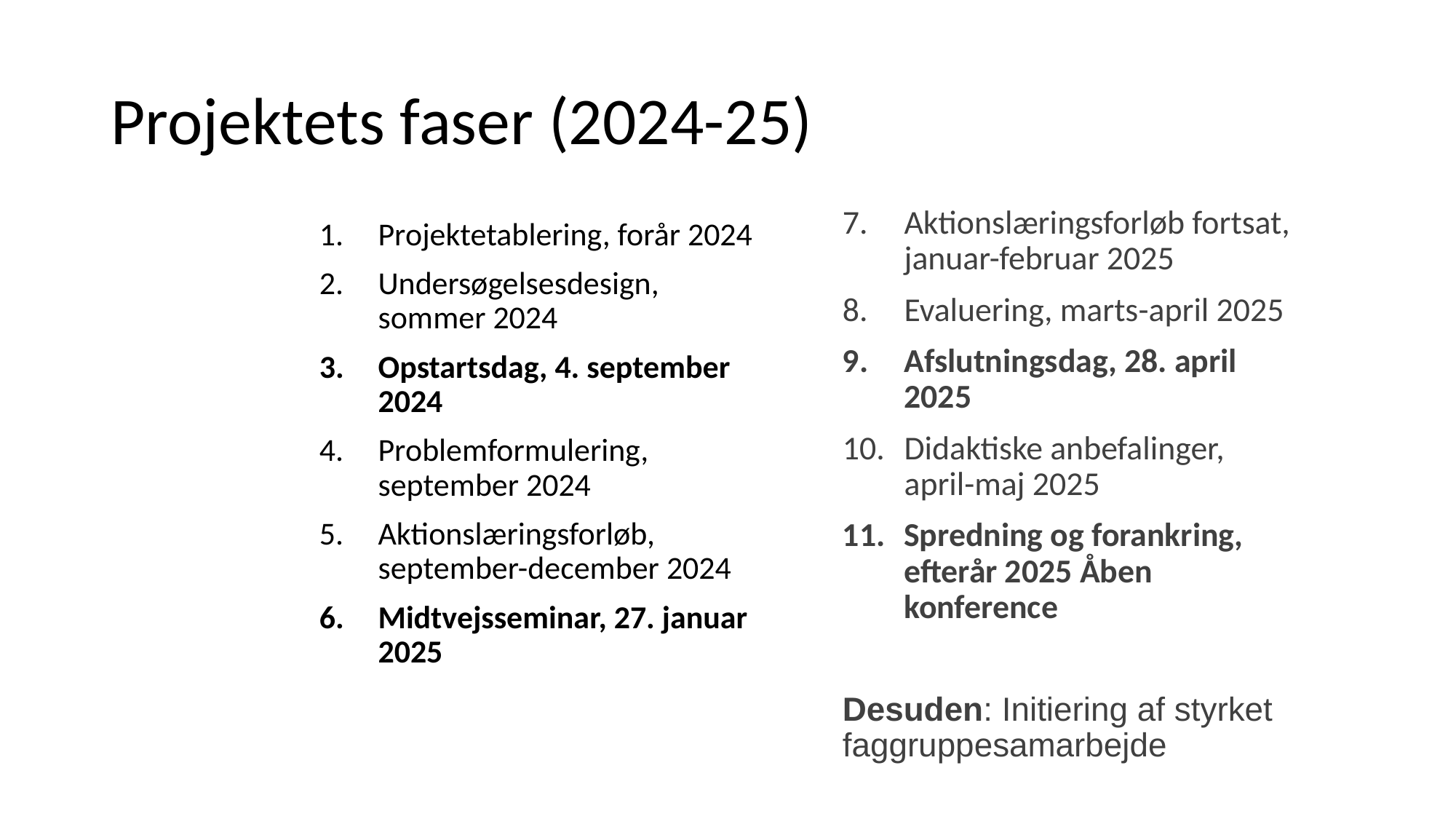

# Projektets faser (2024-25)
Aktionslæringsforløb fortsat, januar-februar 2025
Evaluering, marts-april 2025
Afslutningsdag, 28. april 2025
Didaktiske anbefalinger, april-maj 2025
Spredning og forankring, efterår 2025 Åben konference

Desuden: Initiering af styrket faggruppesamarbejde
Projektetablering, forår 2024
Undersøgelsesdesign, sommer 2024
Opstartsdag, 4. september 2024
Problemformulering, september 2024
Aktionslæringsforløb, september-december 2024
Midtvejsseminar, 27. januar 2025